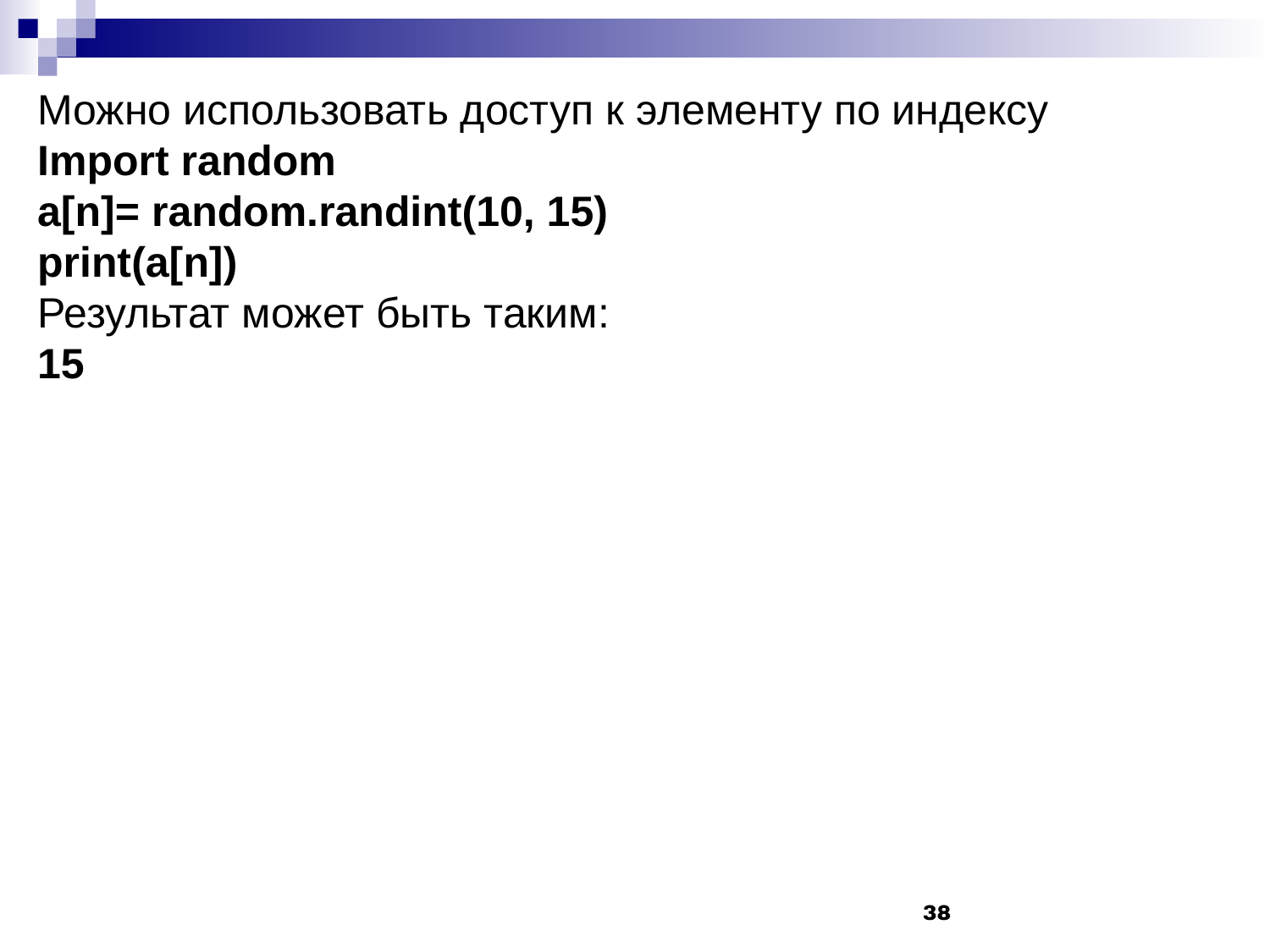

Можно использовать доступ к элементу по индексу
Import random
a[n]= random.randint(10, 15)
print(a[n])
Результат может быть таким:
15
38